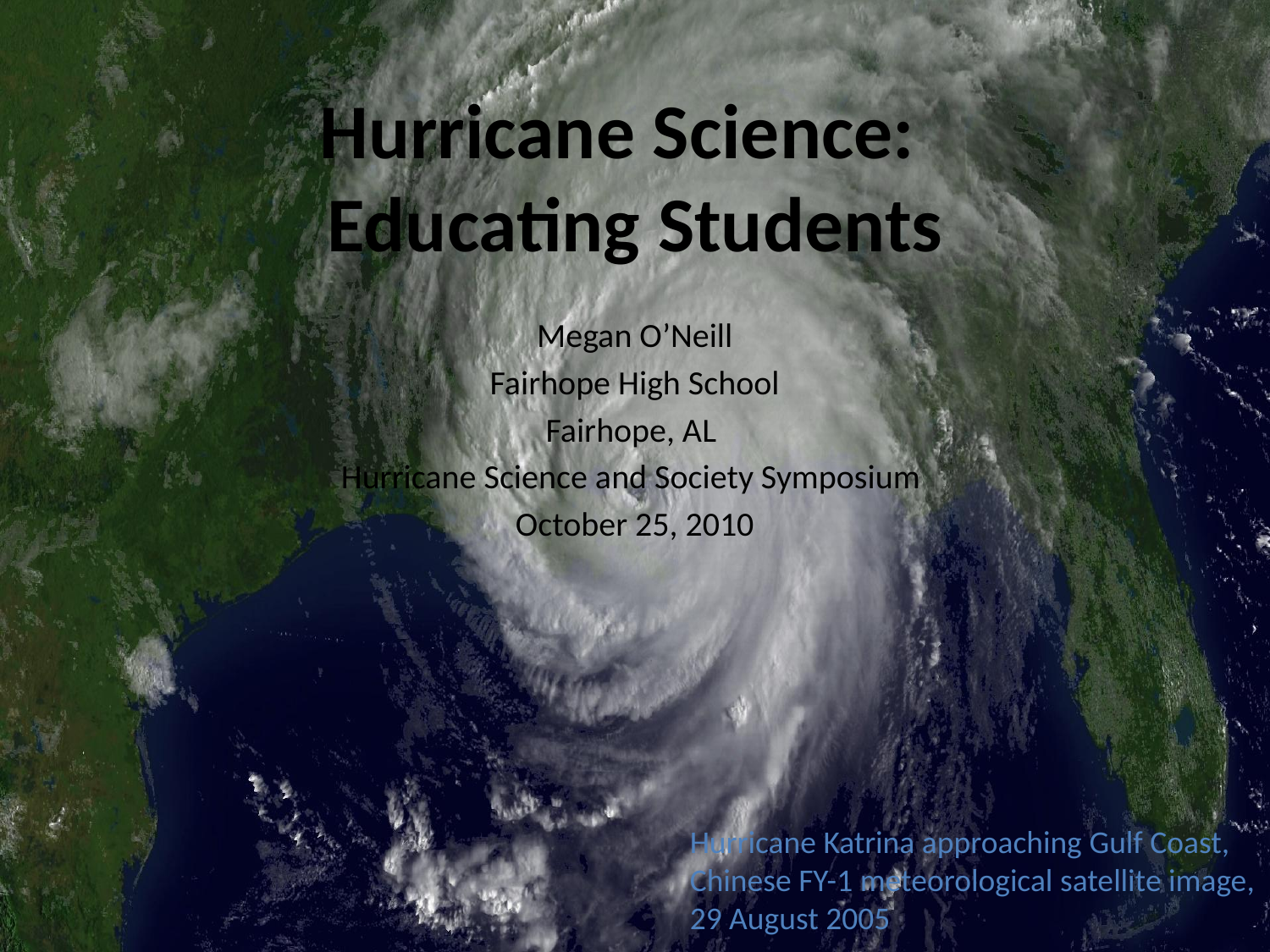

# Hurricane Science: Educating Students
Megan O’Neill
Fairhope High School
Fairhope, AL
Hurricane Science and Society Symposium
October 25, 2010

Hurricane Katrina approaching Gulf Coast, Chinese FY-1 meteorological satellite image, 29 August 2005